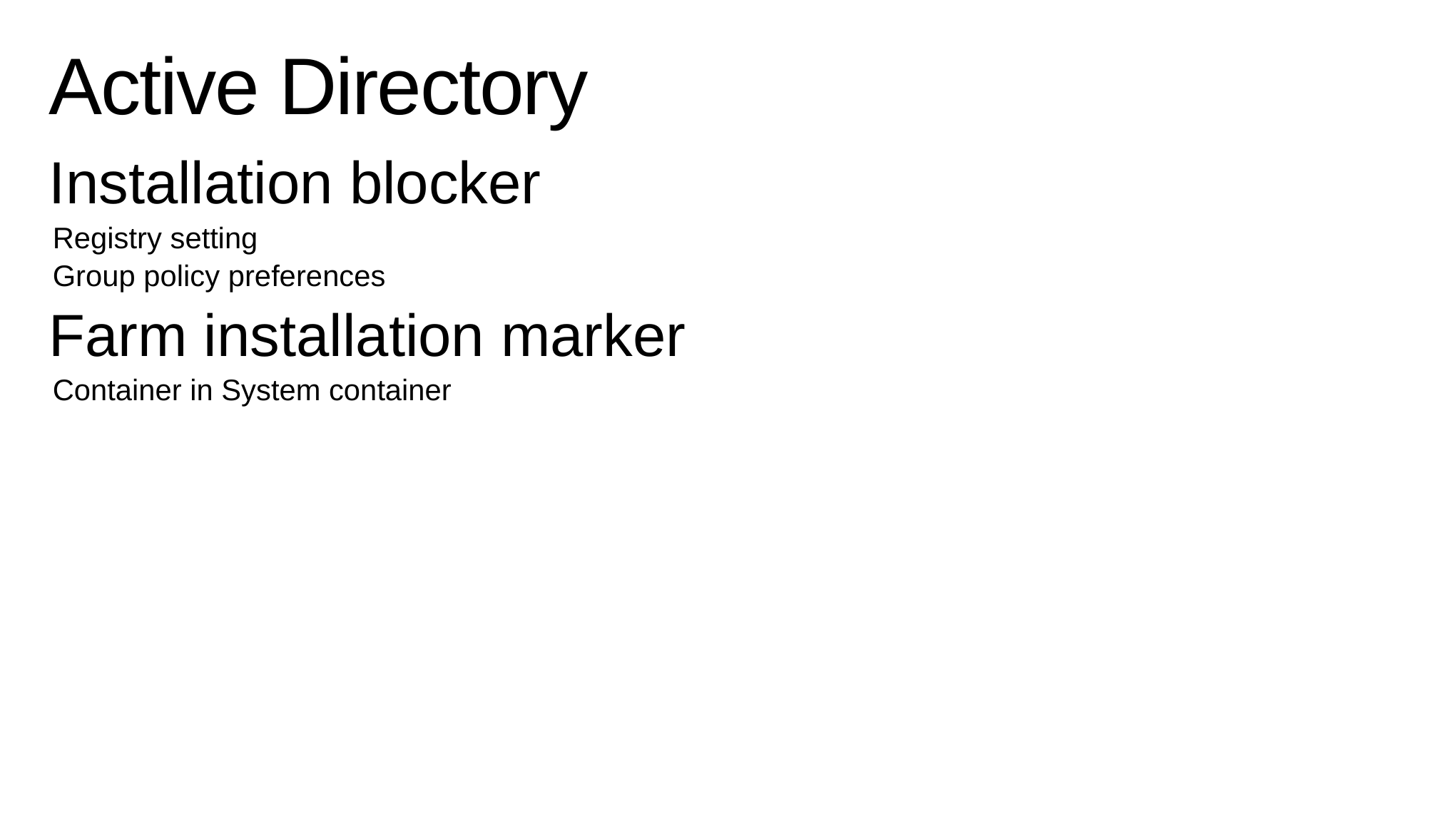

# Active Directory
Installation blocker
Registry setting
Group policy preferences
Farm installation marker
Container in System container